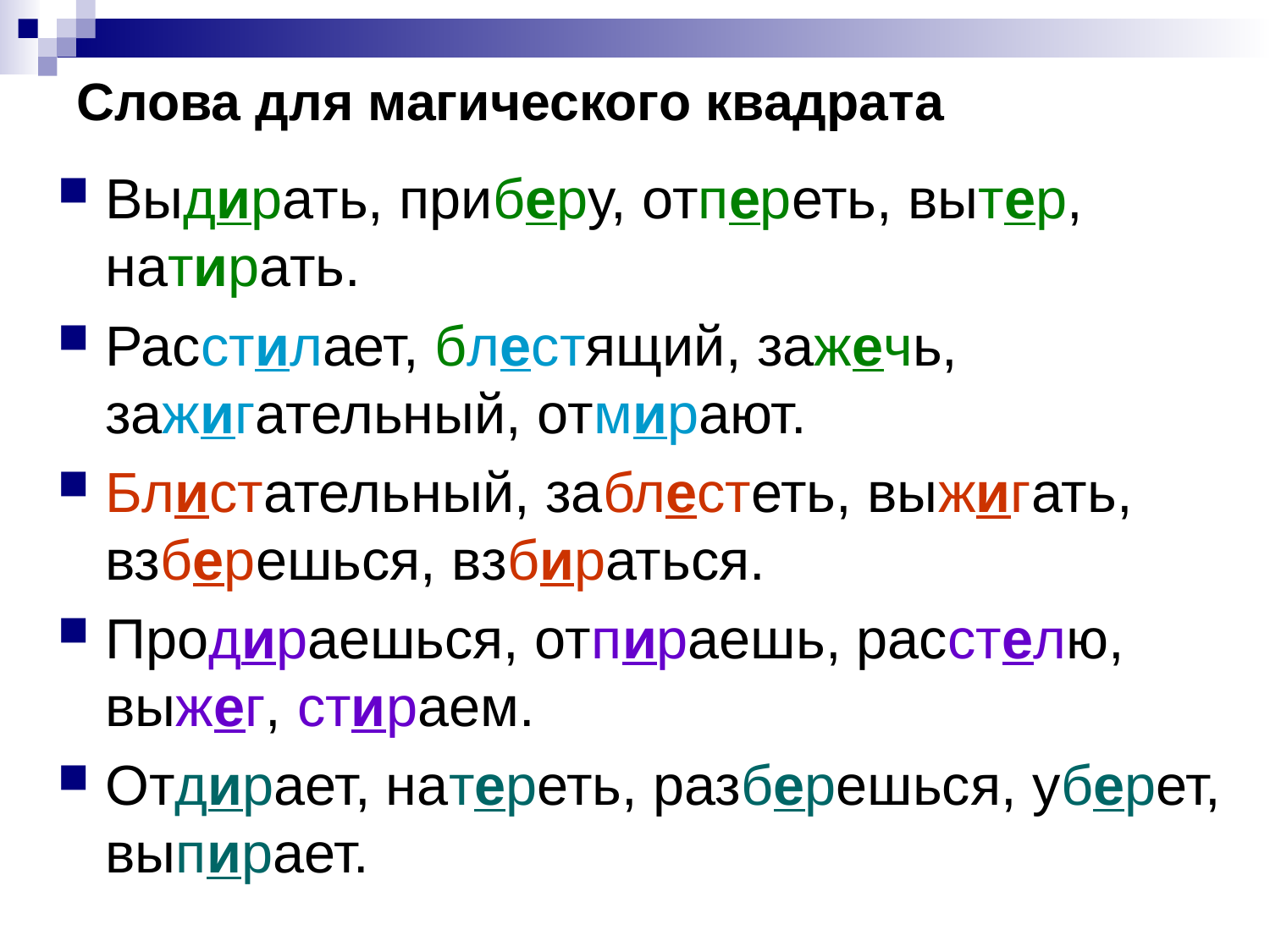

# Слова для магического квадрата
Выдирать, приберу, отпереть, вытер, натирать.
Расстилает, блестящий, зажечь, зажигательный, отмирают.
Блистательный, заблестеть, выжигать, взберешься, взбираться.
Продираешься, отпираешь, расстелю, выжег, стираем.
Отдирает, натереть, разберешься, уберет, выпирает.